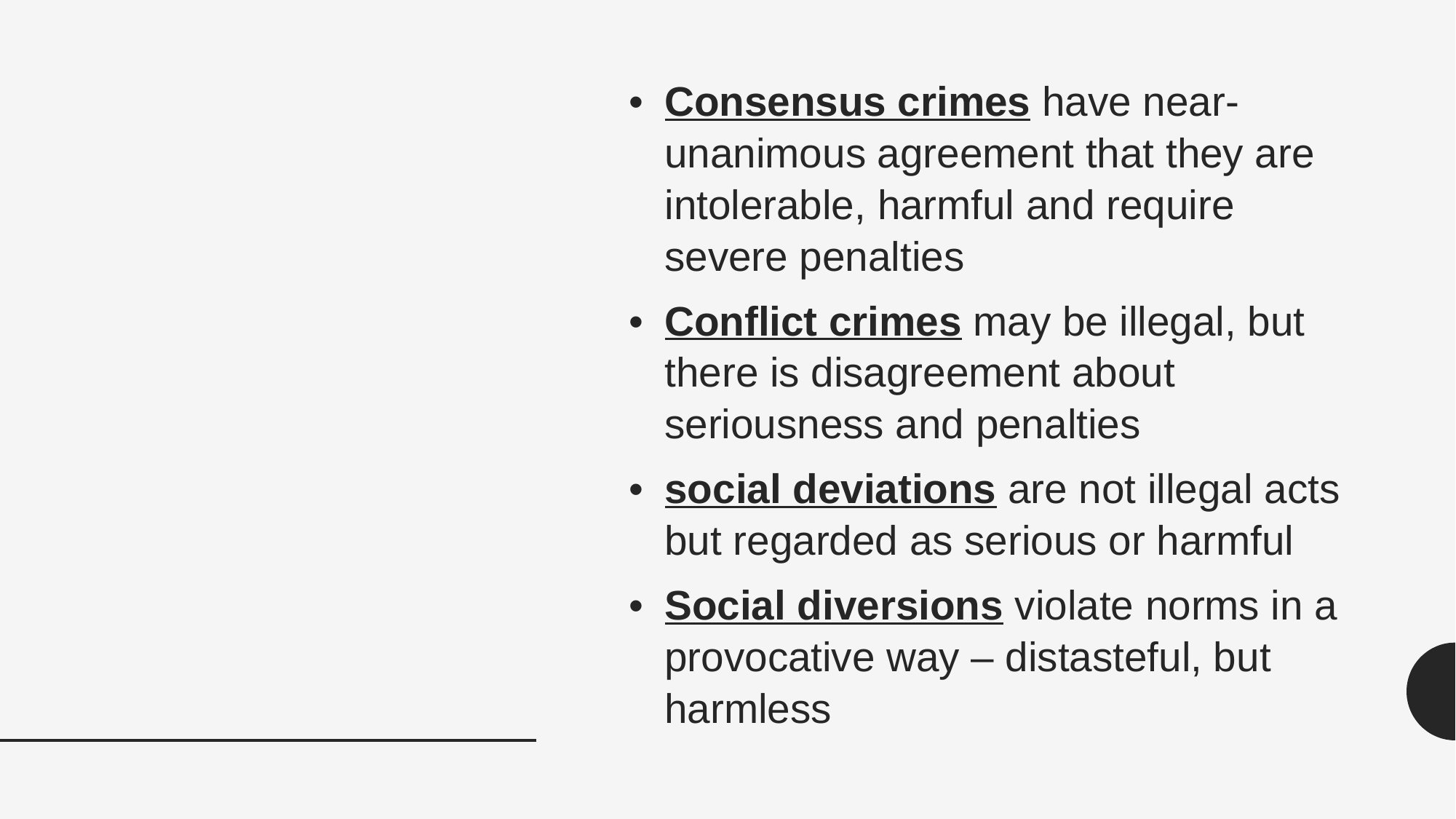

#
Consensus crimes have near-unanimous agreement that they are intolerable, harmful and require severe penalties
Conflict crimes may be illegal, but there is disagreement about seriousness and penalties
social deviations are not illegal acts but regarded as serious or harmful
Social diversions violate norms in a provocative way – distasteful, but harmless